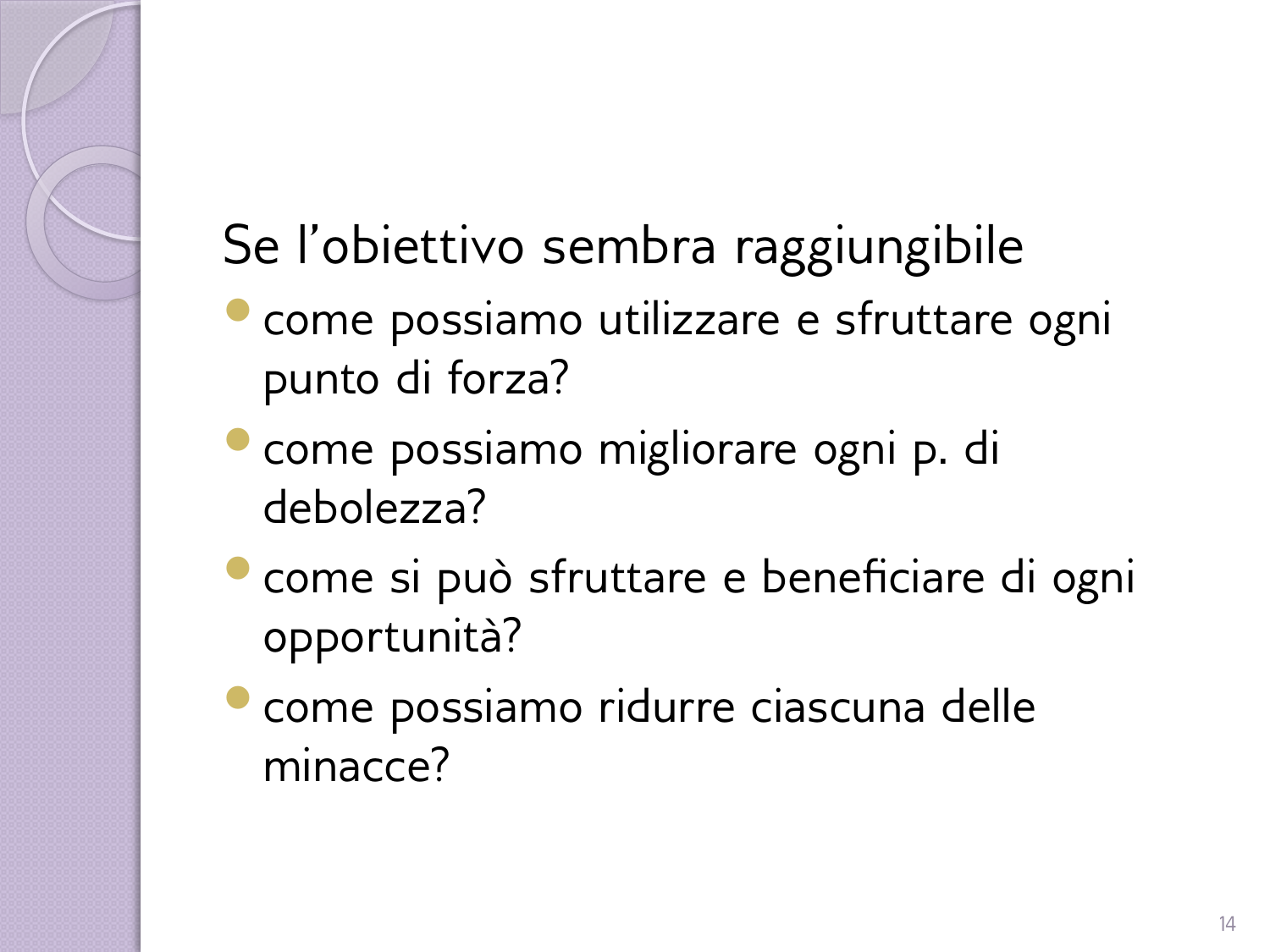

#
Se l’obiettivo sembra raggiungibile
come possiamo utilizzare e sfruttare ogni punto di forza?
come possiamo migliorare ogni p. di debolezza?
come si può sfruttare e beneficiare di ogni opportunità?
come possiamo ridurre ciascuna delle minacce?

14